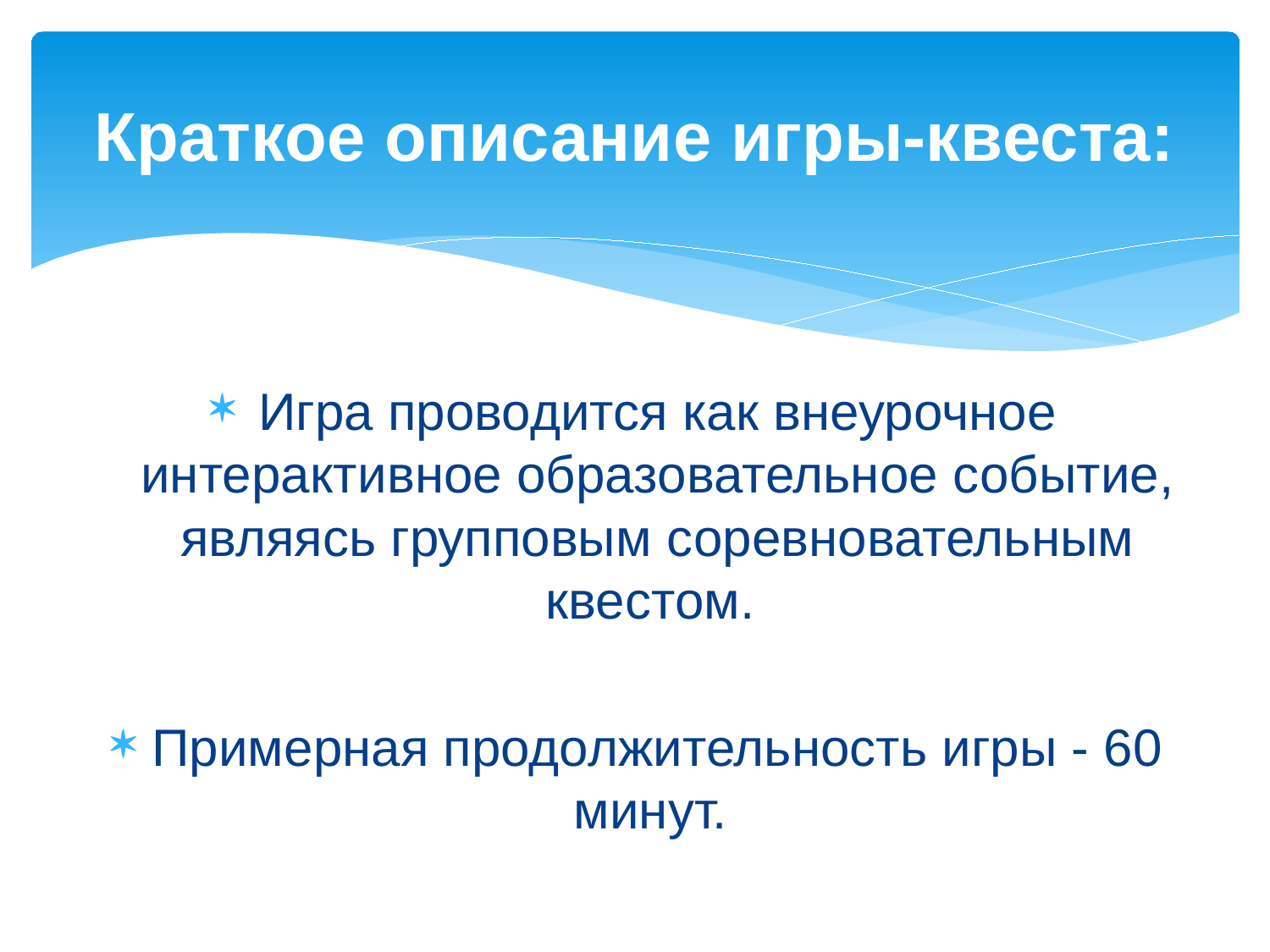

# Краткое описание игры-квеста:
Игра проводится как внеурочное интерактивное образовательное событие, являясь групповым соревновательным квестом.

Примерная продолжительность игры - 60 минут.